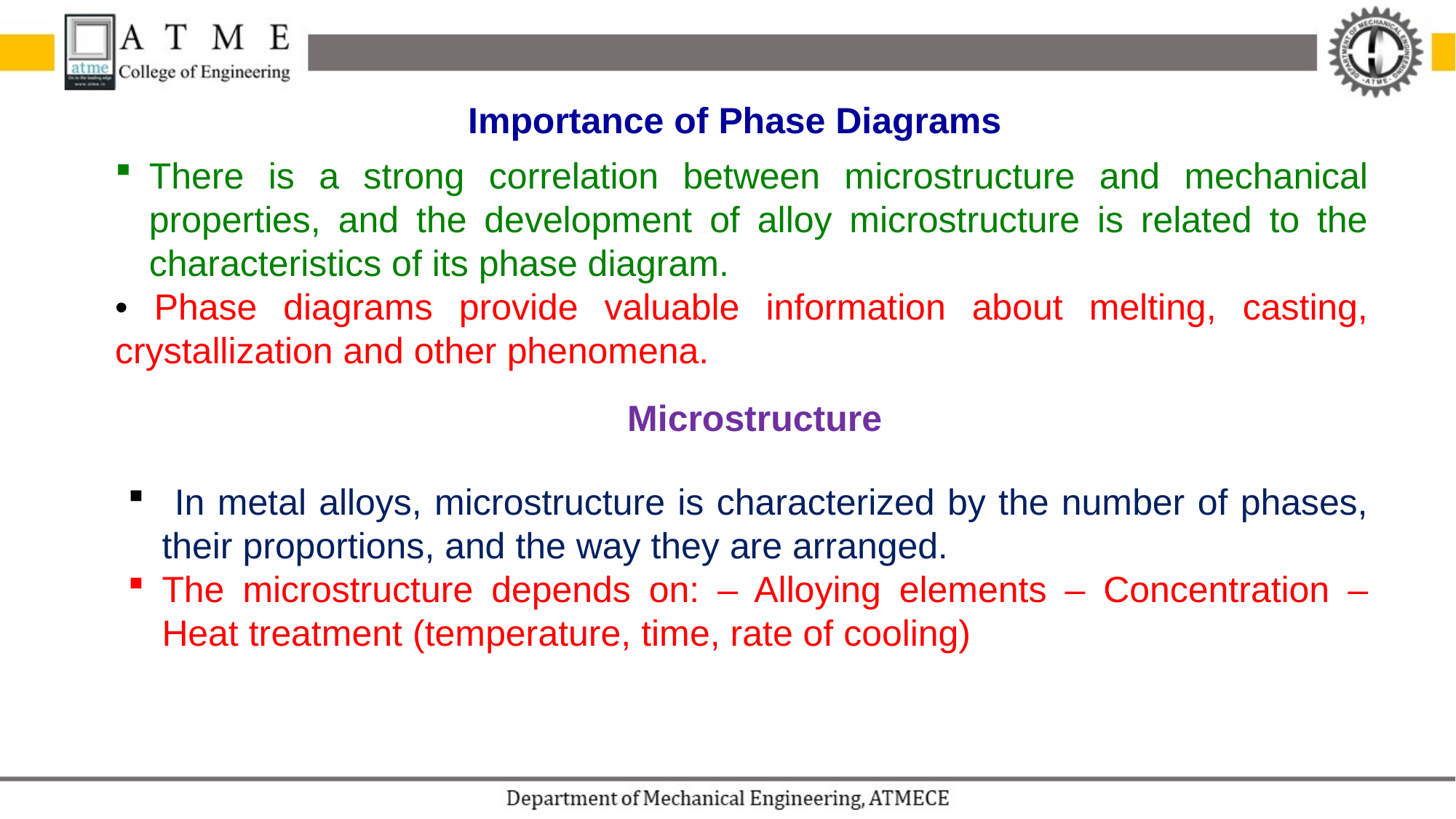

Importance of Phase Diagrams
There is a strong correlation between microstructure and mechanical properties, and the development of alloy microstructure is related to the characteristics of its phase diagram.
• Phase diagrams provide valuable information about melting, casting, crystallization and other phenomena.
Microstructure
 In metal alloys, microstructure is characterized by the number of phases, their proportions, and the way they are arranged.
The microstructure depends on: – Alloying elements – Concentration – Heat treatment (temperature, time, rate of cooling)